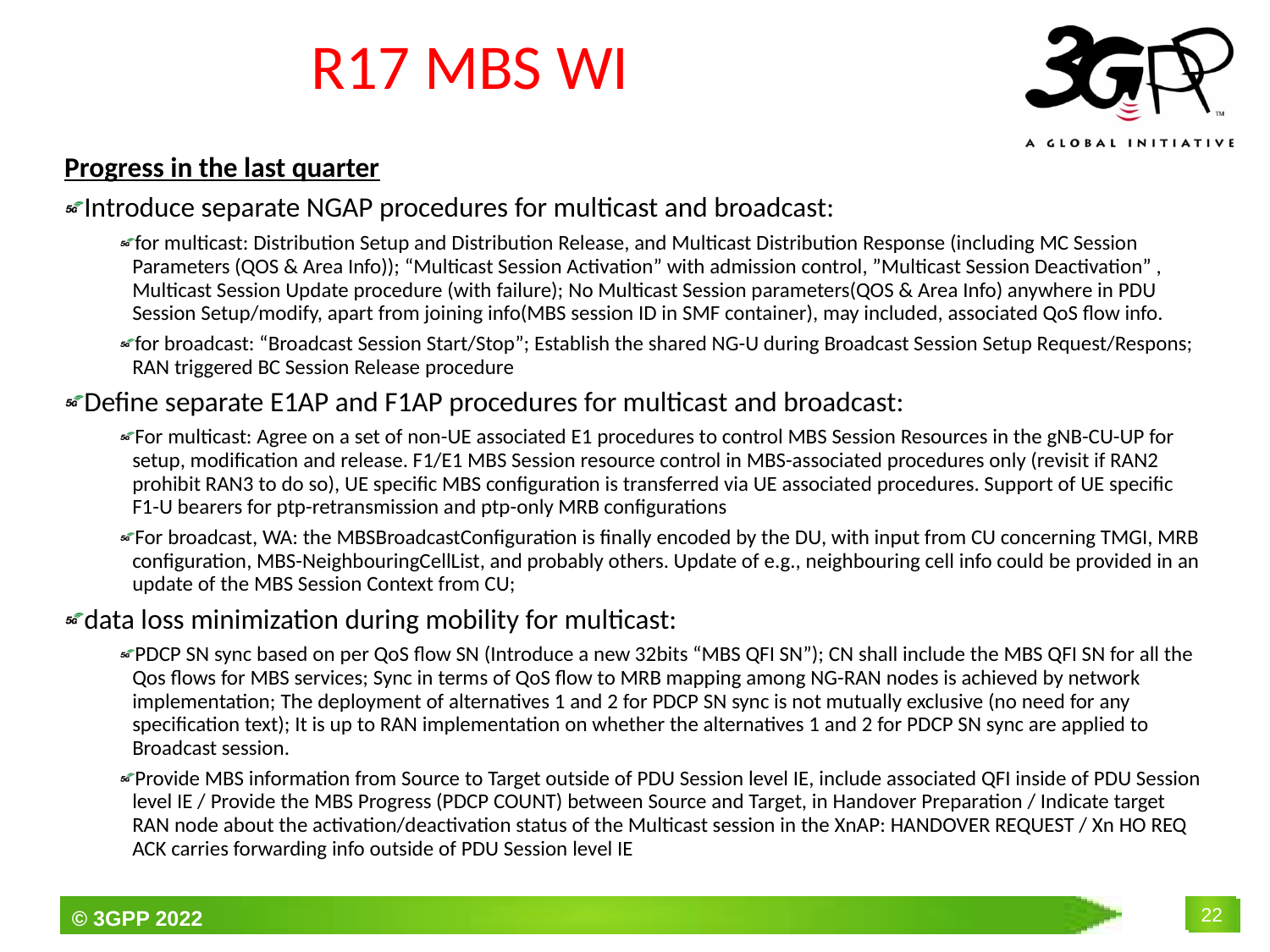

# R17 MBS WI
Progress in the last quarter
Introduce separate NGAP procedures for multicast and broadcast:
for multicast: Distribution Setup and Distribution Release, and Multicast Distribution Response (including MC Session Parameters (QOS & Area Info)); “Multicast Session Activation” with admission control, ”Multicast Session Deactivation” , Multicast Session Update procedure (with failure); No Multicast Session parameters(QOS & Area Info) anywhere in PDU Session Setup/modify, apart from joining info(MBS session ID in SMF container), may included, associated QoS flow info.
for broadcast: “Broadcast Session Start/Stop”; Establish the shared NG-U during Broadcast Session Setup Request/Respons; RAN triggered BC Session Release procedure
Define separate E1AP and F1AP procedures for multicast and broadcast:
For multicast: Agree on a set of non-UE associated E1 procedures to control MBS Session Resources in the gNB-CU-UP for setup, modification and release. F1/E1 MBS Session resource control in MBS-associated procedures only (revisit if RAN2 prohibit RAN3 to do so), UE specific MBS configuration is transferred via UE associated procedures. Support of UE specific F1-U bearers for ptp-retransmission and ptp-only MRB configurations
For broadcast, WA: the MBSBroadcastConfiguration is finally encoded by the DU, with input from CU concerning TMGI, MRB configuration, MBS-NeighbouringCellList, and probably others. Update of e.g., neighbouring cell info could be provided in an update of the MBS Session Context from CU;
data loss minimization during mobility for multicast:
PDCP SN sync based on per QoS flow SN (Introduce a new 32bits “MBS QFI SN”); CN shall include the MBS QFI SN for all the Qos flows for MBS services; Sync in terms of QoS flow to MRB mapping among NG-RAN nodes is achieved by network implementation; The deployment of alternatives 1 and 2 for PDCP SN sync is not mutually exclusive (no need for any specification text); It is up to RAN implementation on whether the alternatives 1 and 2 for PDCP SN sync are applied to Broadcast session.
Provide MBS information from Source to Target outside of PDU Session level IE, include associated QFI inside of PDU Session level IE / Provide the MBS Progress (PDCP COUNT) between Source and Target, in Handover Preparation / Indicate target RAN node about the activation/deactivation status of the Multicast session in the XnAP: HANDOVER REQUEST / Xn HO REQ ACK carries forwarding info outside of PDU Session level IE

22